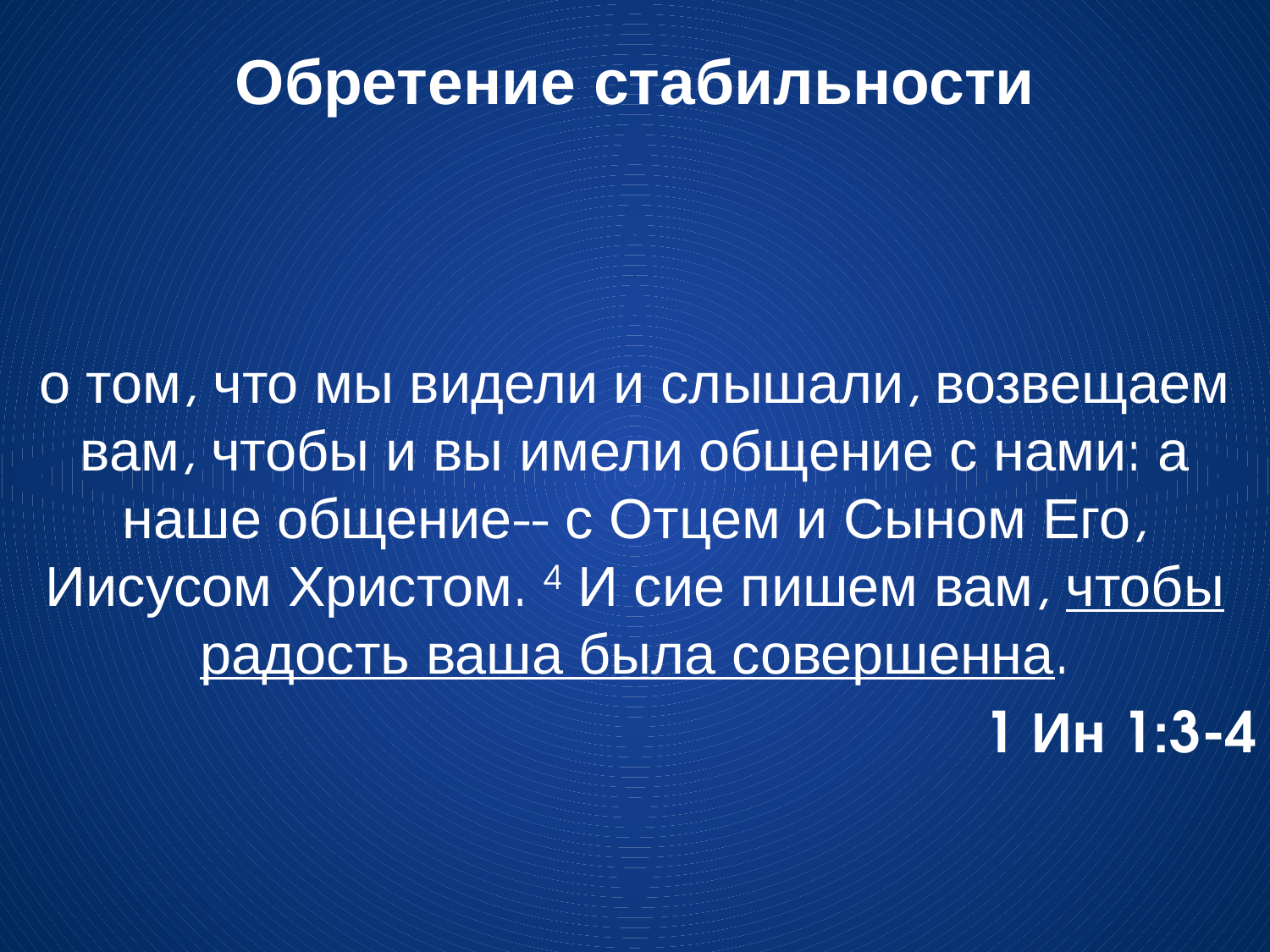

# Обретение стабильности
о том, что мы видели и слышали, возвещаем вам, чтобы и вы имели общение с нами: а наше общение-- с Отцем и Сыном Его, Иисусом Христом. 4 И сие пишем вам, чтобы радость ваша была совершенна.
1 Ин 1:3-4